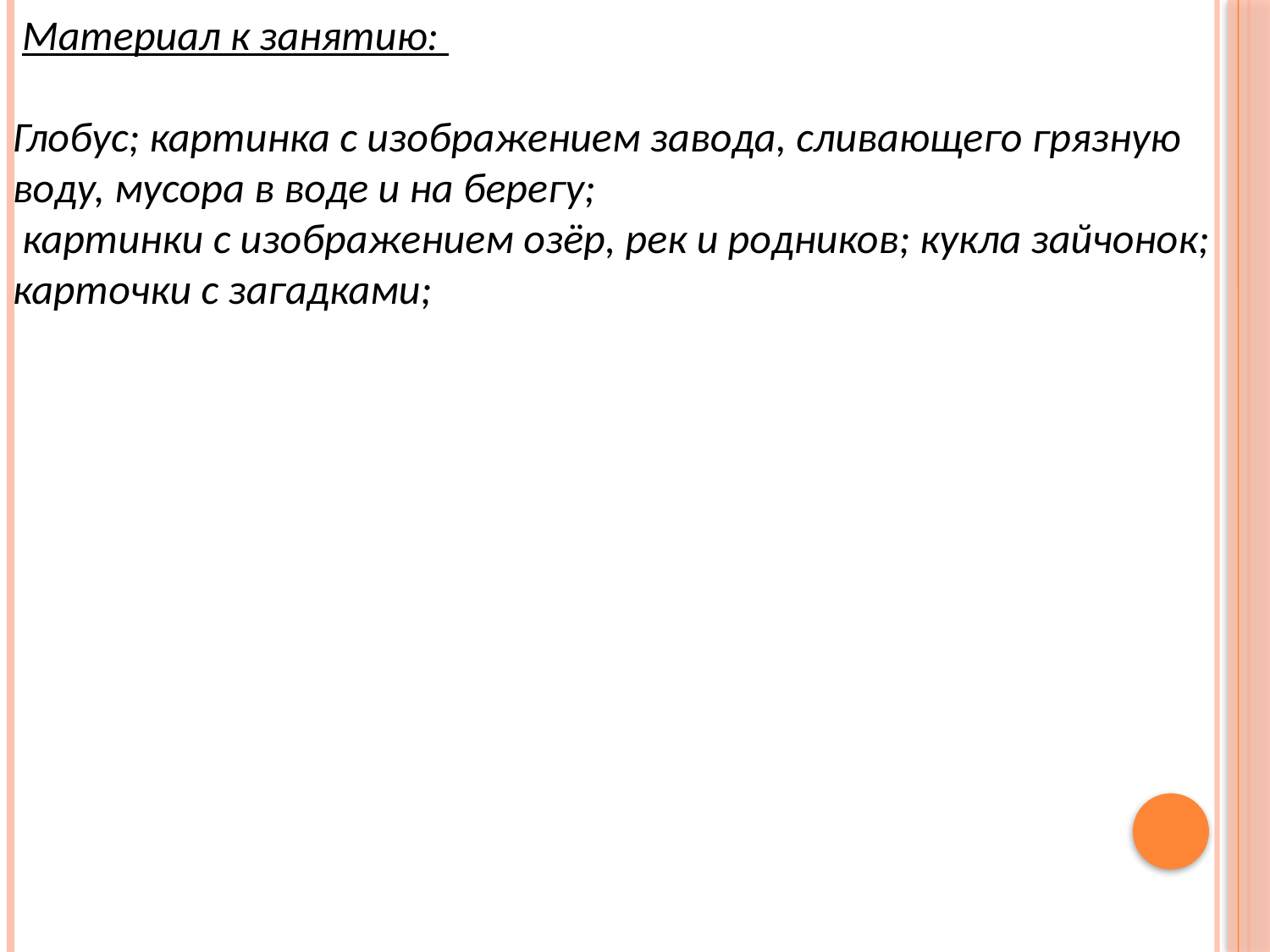

Материал к занятию:

Глобус; картинка с изображением завода, сливающего грязную воду, мусора в воде и на берегу;
 картинки с изображением озёр, рек и родников; кукла зайчонок;
карточки с загадками;